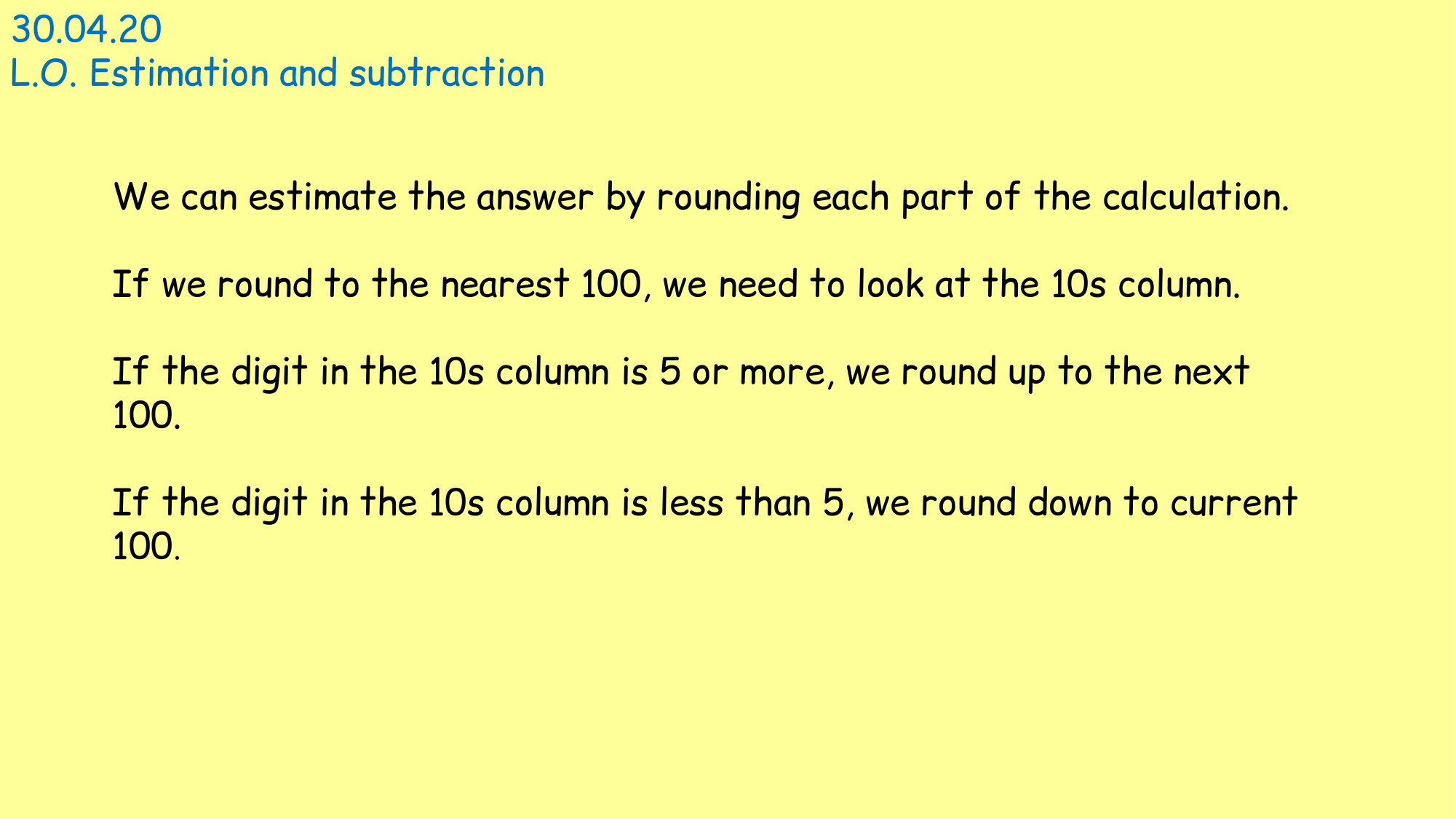

30.04.20
L.O. Estimation and subtraction
We can estimate the answer by rounding each part of the calculation.

If we round to the nearest 100, we need to look at the 10s column.

If the digit in the 10s column is 5 or more, we round up to the next 100.

If the digit in the 10s column is less than 5, we round down to current 100.